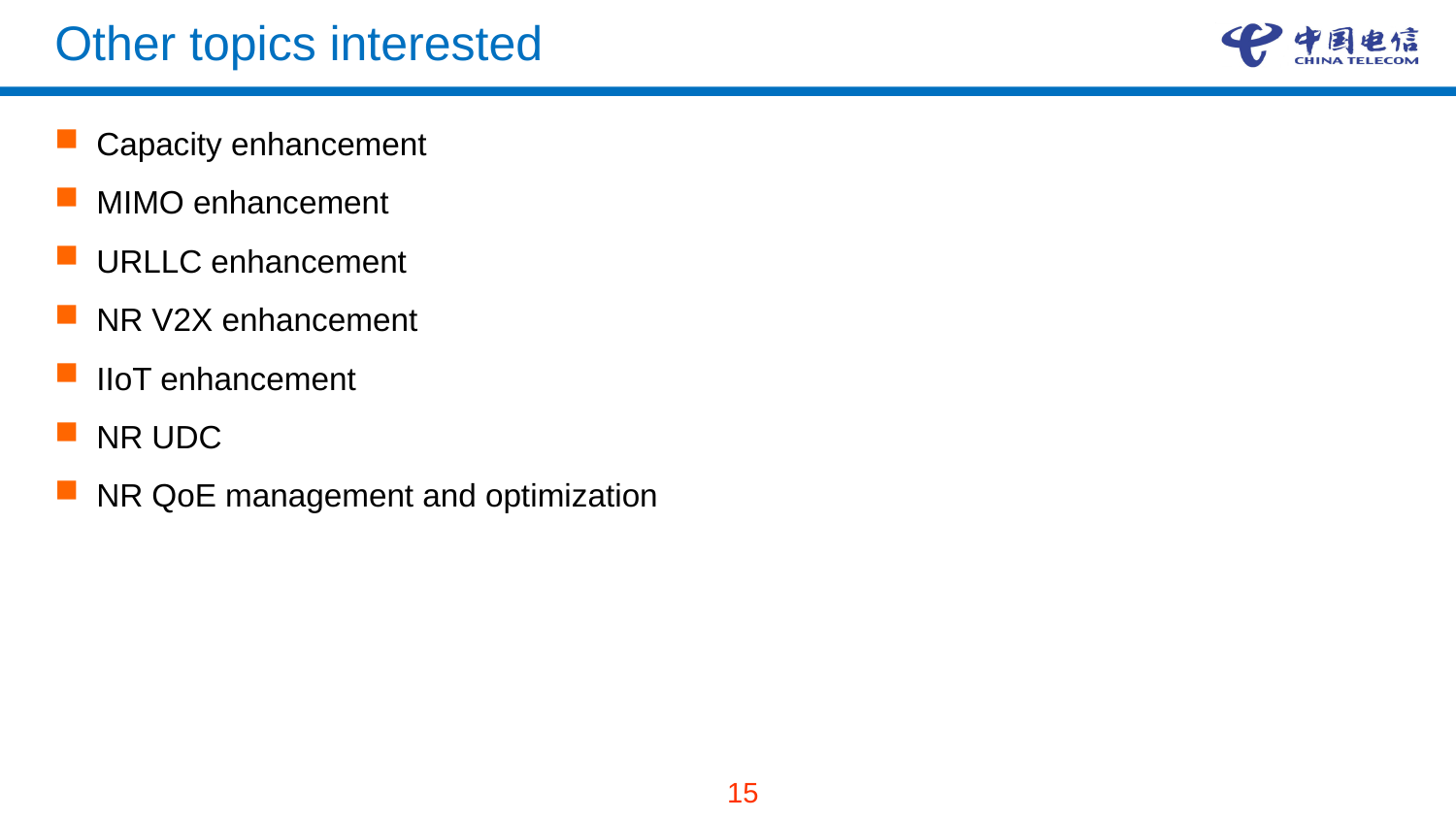

# Other topics interested
Capacity enhancement
MIMO enhancement
URLLC enhancement
NR V2X enhancement
IIoT enhancement
NR UDC
NR QoE management and optimization

15